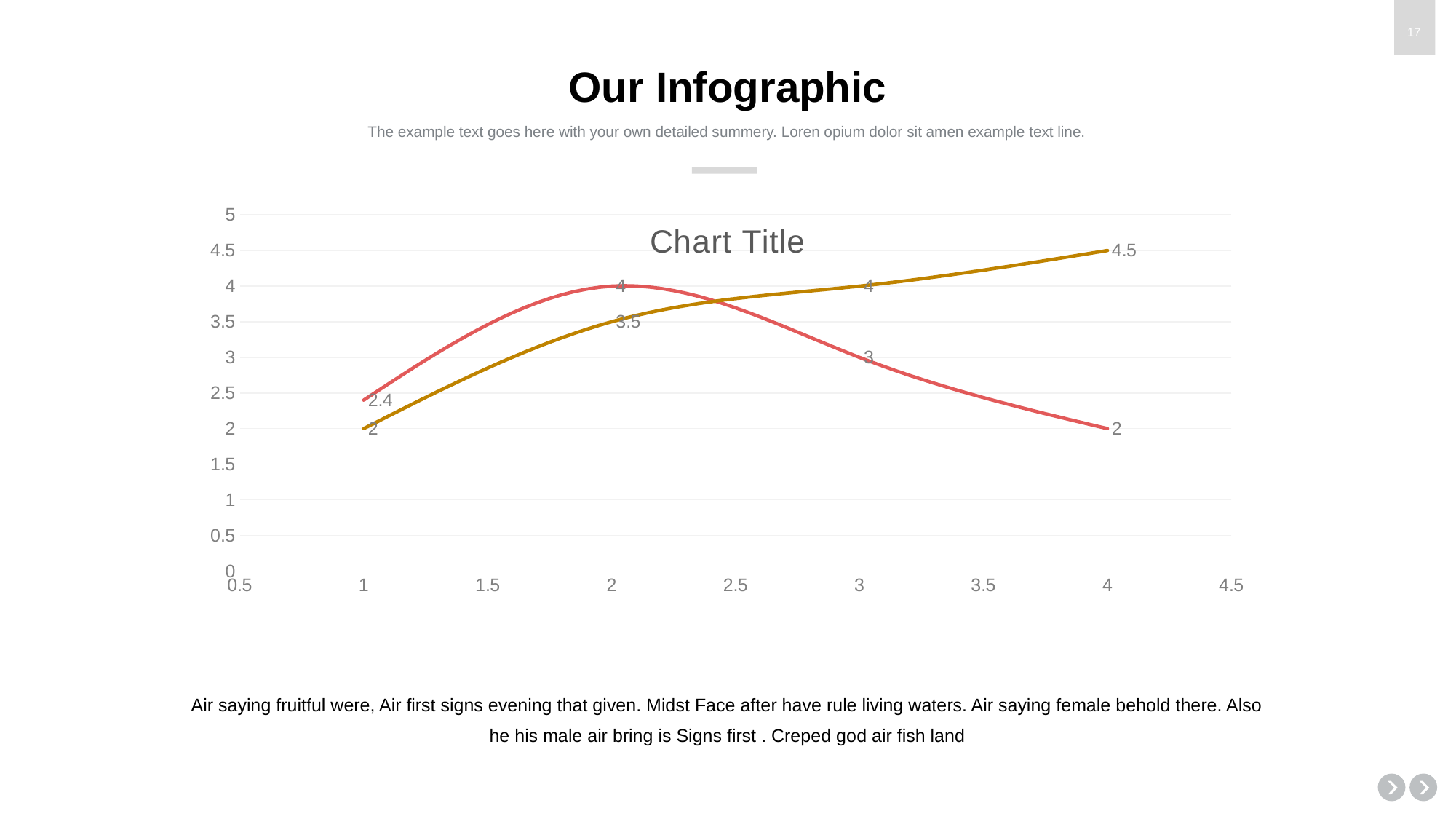

# Our Infographic
The example text goes here with your own detailed summery. Loren opium dolor sit amen example text line.

### Chart: Chart Title

| Category | Series 1 | Series 2 |
|---|---|---|
Air saying fruitful were, Air first signs evening that given. Midst Face after have rule living waters. Air saying female behold there. Also he his male air bring is Signs first . Creped god air fish land